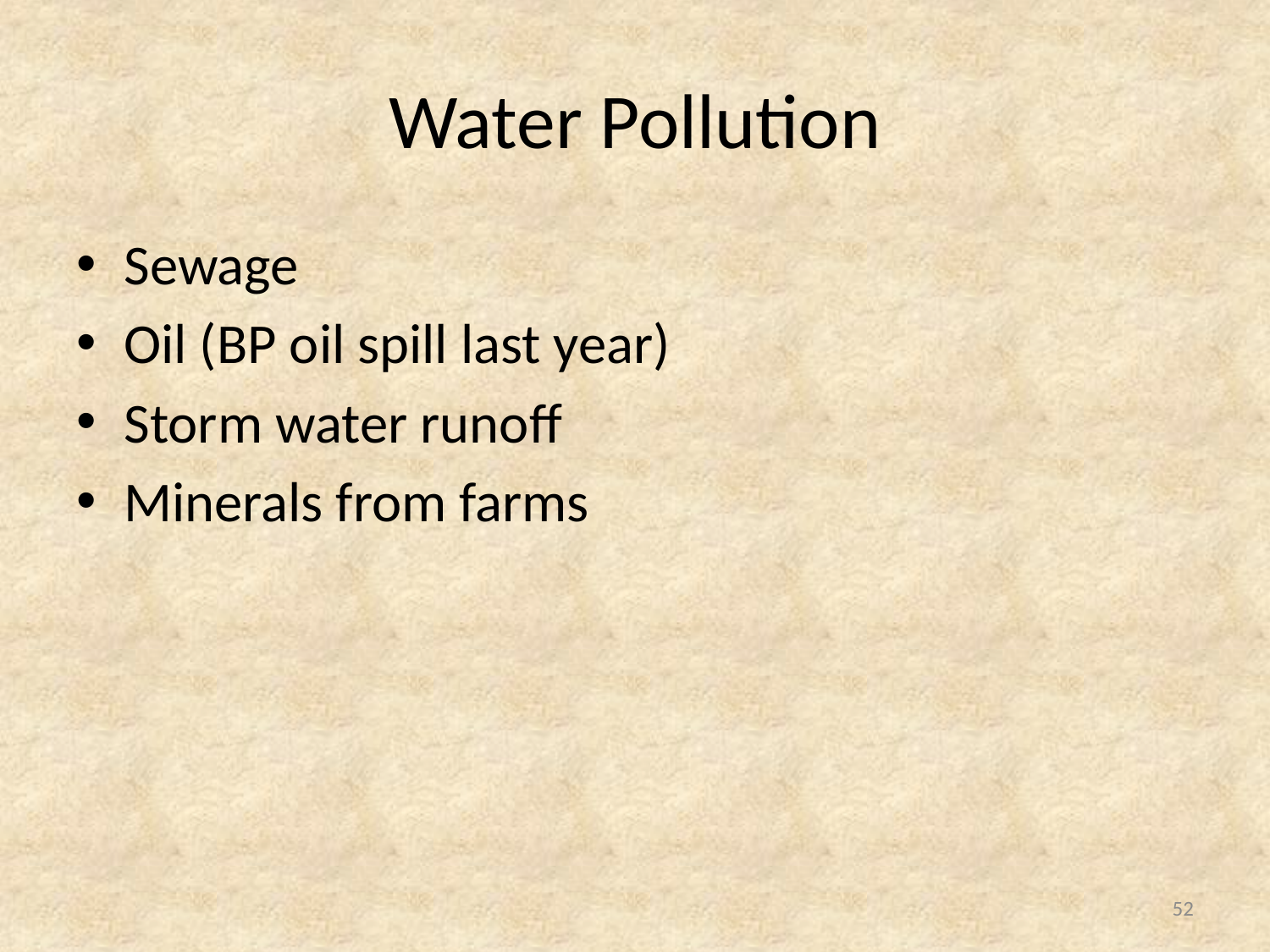

# Water Pollution
Sewage
Oil (BP oil spill last year)
Storm water runoff
Minerals from farms
52